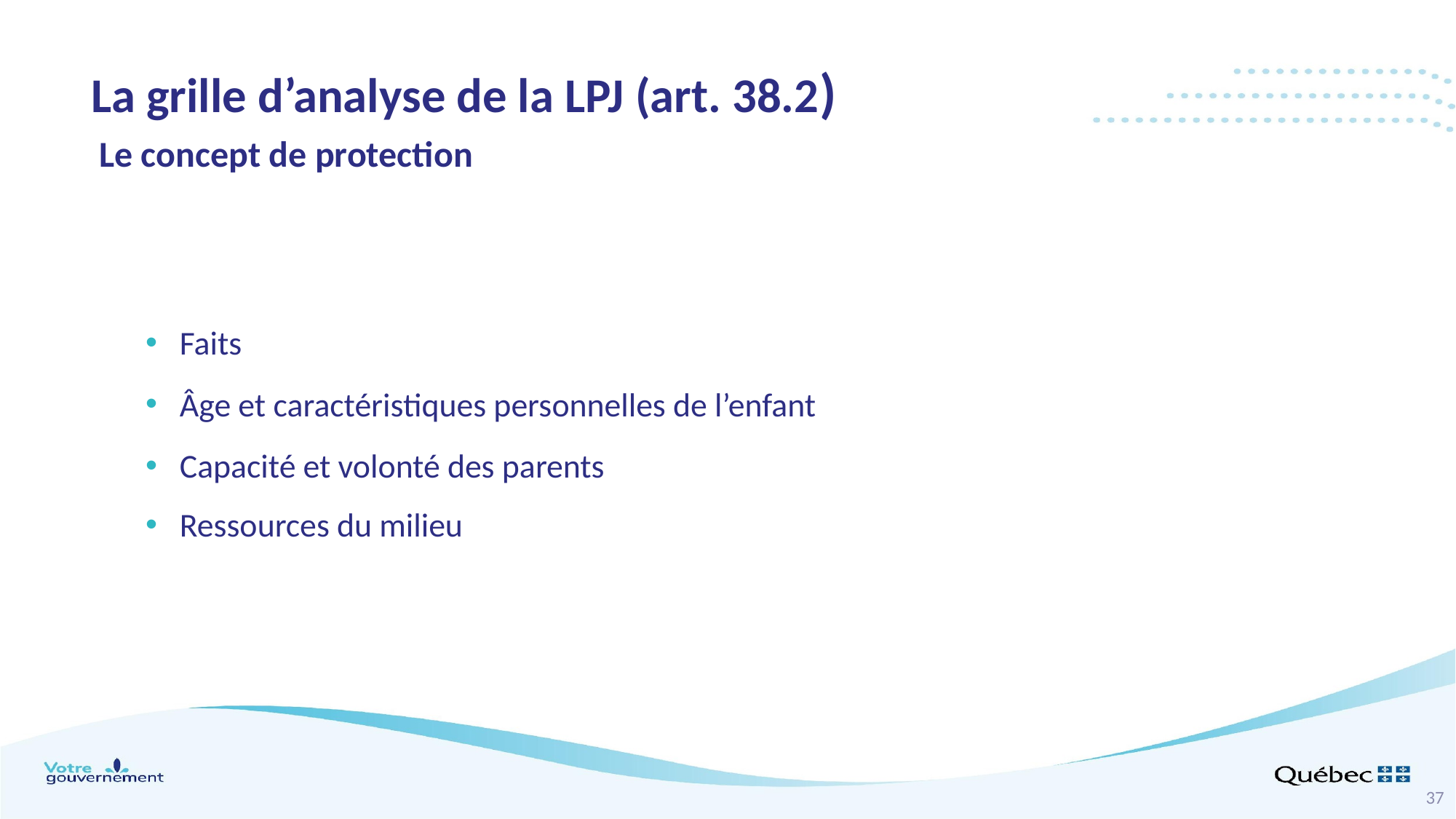

La grille d’analyse de la LPJ (art. 38.2)
 Le concept de protection

Faits
Âge et caractéristiques personnelles de l’enfant
Capacité et volonté des parents
Ressources du milieu

37